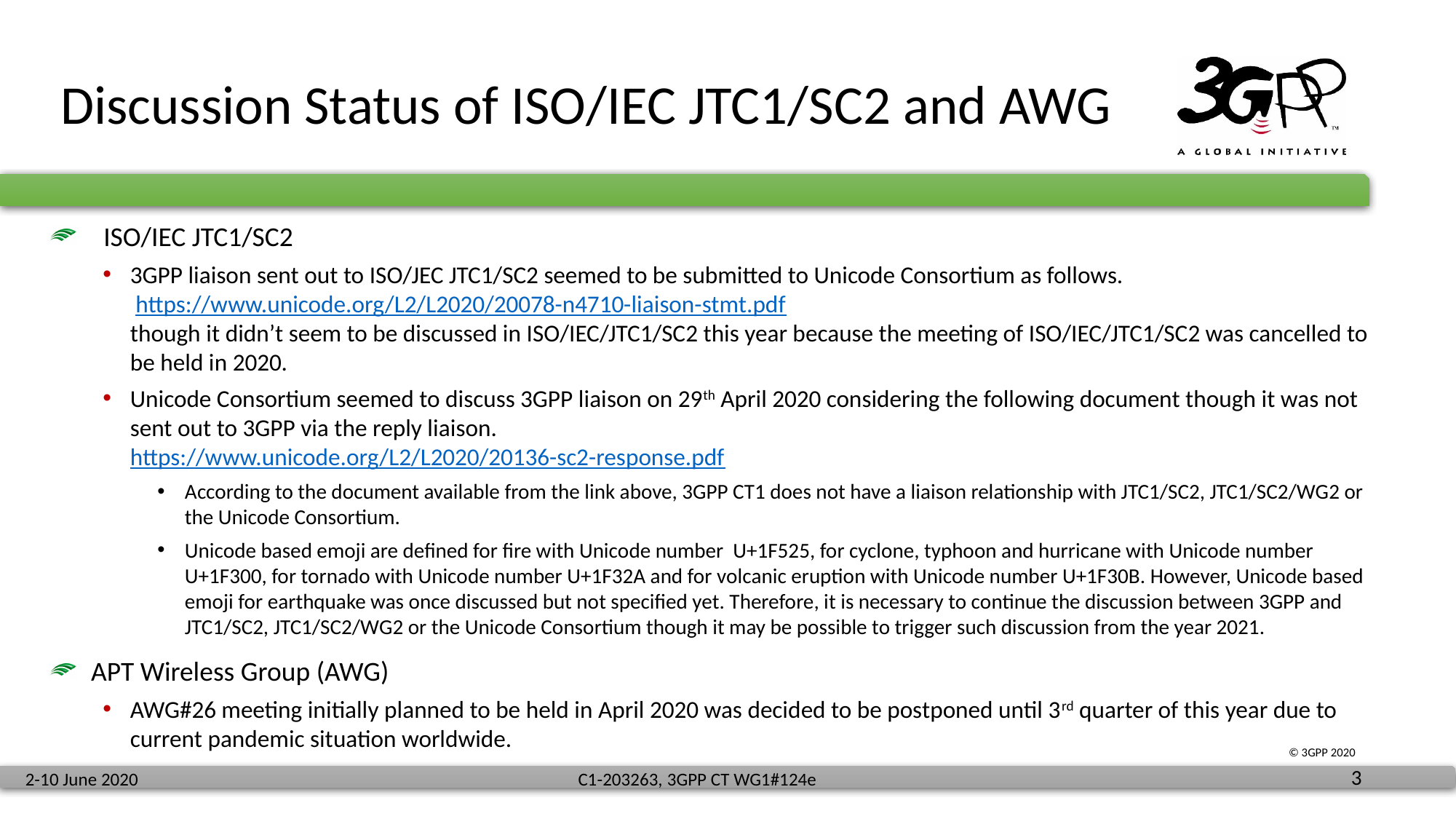

# Discussion Status of ISO/IEC JTC1/SC2 and AWG
  ISO/IEC JTC1/SC2
3GPP liaison sent out to ISO/JEC JTC1/SC2 seemed to be submitted to Unicode Consortium as follows.
 https://www.unicode.org/L2/L2020/20078-n4710-liaison-stmt.pdf
though it didn’t seem to be discussed in ISO/IEC/JTC1/SC2 this year because the meeting of ISO/IEC/JTC1/SC2 was cancelled to be held in 2020.
Unicode Consortium seemed to discuss 3GPP liaison on 29th April 2020 considering the following document though it was not sent out to 3GPP via the reply liaison.
https://www.unicode.org/L2/L2020/20136-sc2-response.pdf
According to the document available from the link above, 3GPP CT1 does not have a liaison relationship with JTC1/SC2, JTC1/SC2/WG2 or the Unicode Consortium.
Unicode based emoji are defined for fire with Unicode number  U+1F525, for cyclone, typhoon and hurricane with Unicode number U+1F300, for tornado with Unicode number U+1F32A and for volcanic eruption with Unicode number U+1F30B. However, Unicode based emoji for earthquake was once discussed but not specified yet. Therefore, it is necessary to continue the discussion between 3GPP and JTC1/SC2, JTC1/SC2/WG2 or the Unicode Consortium though it may be possible to trigger such discussion from the year 2021.
APT Wireless Group (AWG)
AWG#26 meeting initially planned to be held in April 2020 was decided to be postponed until 3rd quarter of this year due to current pandemic situation worldwide.